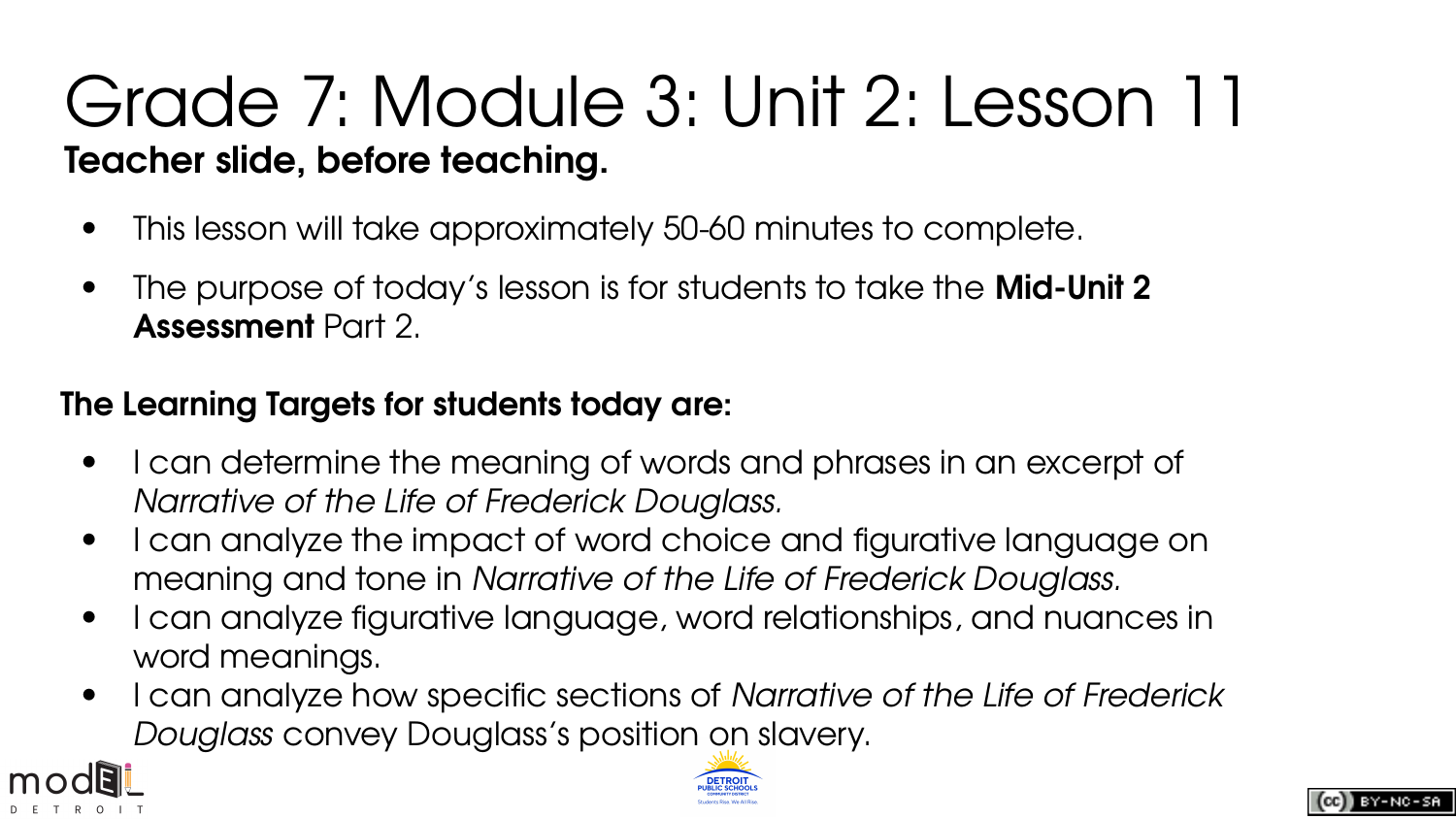

Grade 7: Module 3: Unit 2: Lesson 11
Teacher slide, before teaching.
This lesson will take approximately 50-60 minutes to complete.
The purpose of today’s lesson is for students to take the Mid-Unit 2 Assessment Part 2.

The Learning Targets for students today are:
I can determine the meaning of words and phrases in an excerpt of Narrative of the Life of Frederick Douglass.
I can analyze the impact of word choice and figurative language on meaning and tone in Narrative of the Life of Frederick Douglass.
I can analyze figurative language, word relationships, and nuances in word meanings.
I can analyze how specific sections of Narrative of the Life of Frederick Douglass convey Douglass’s position on slavery.